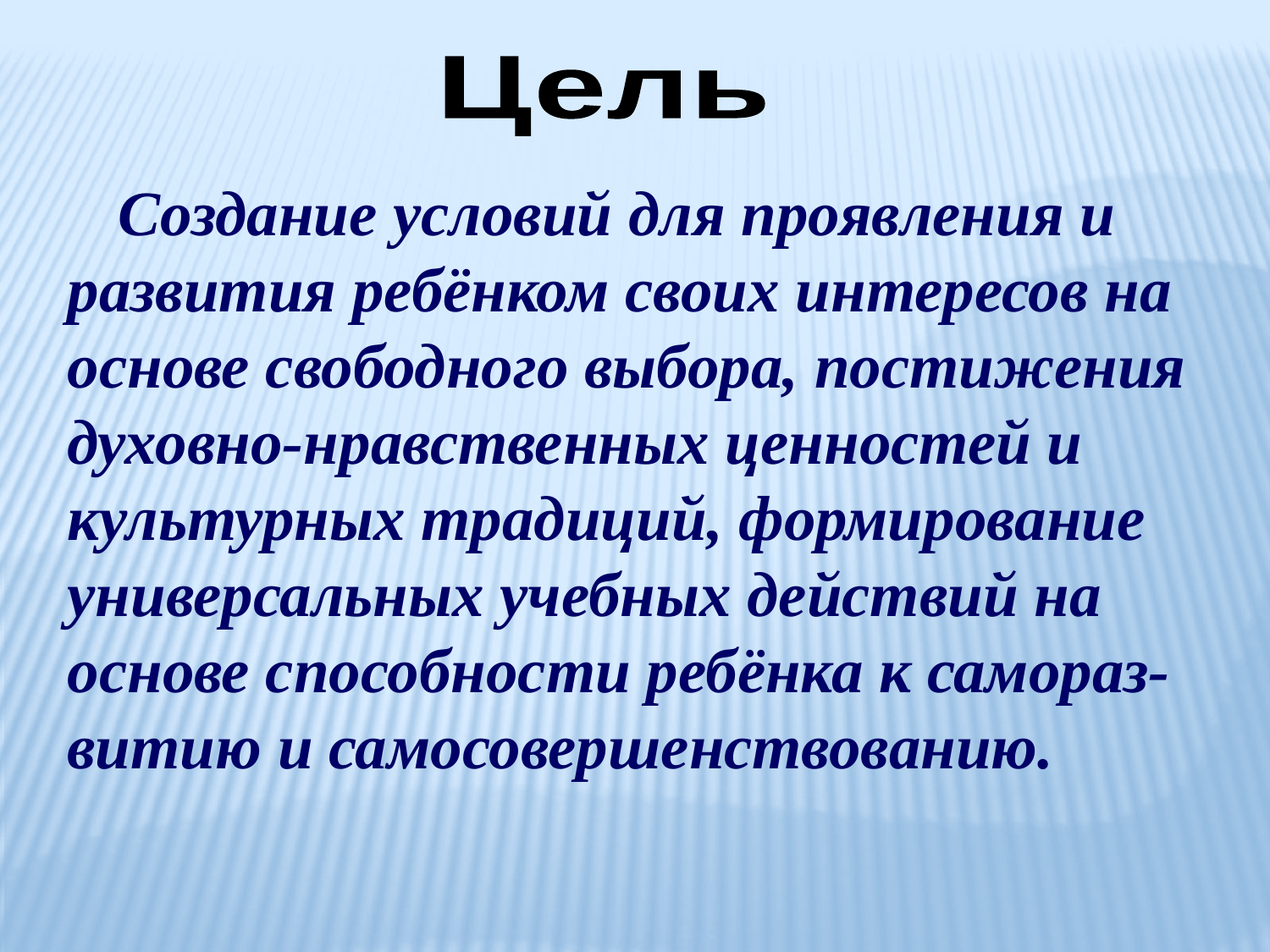

Цель
Создание условий для проявления и развития ребёнком своих интересов на основе свободного выбора, постижения духовно-нравственных ценностей и культурных традиций, формирование универсальных учебных действий на основе способности ребёнка к самораз-витию и самосовершенствованию.